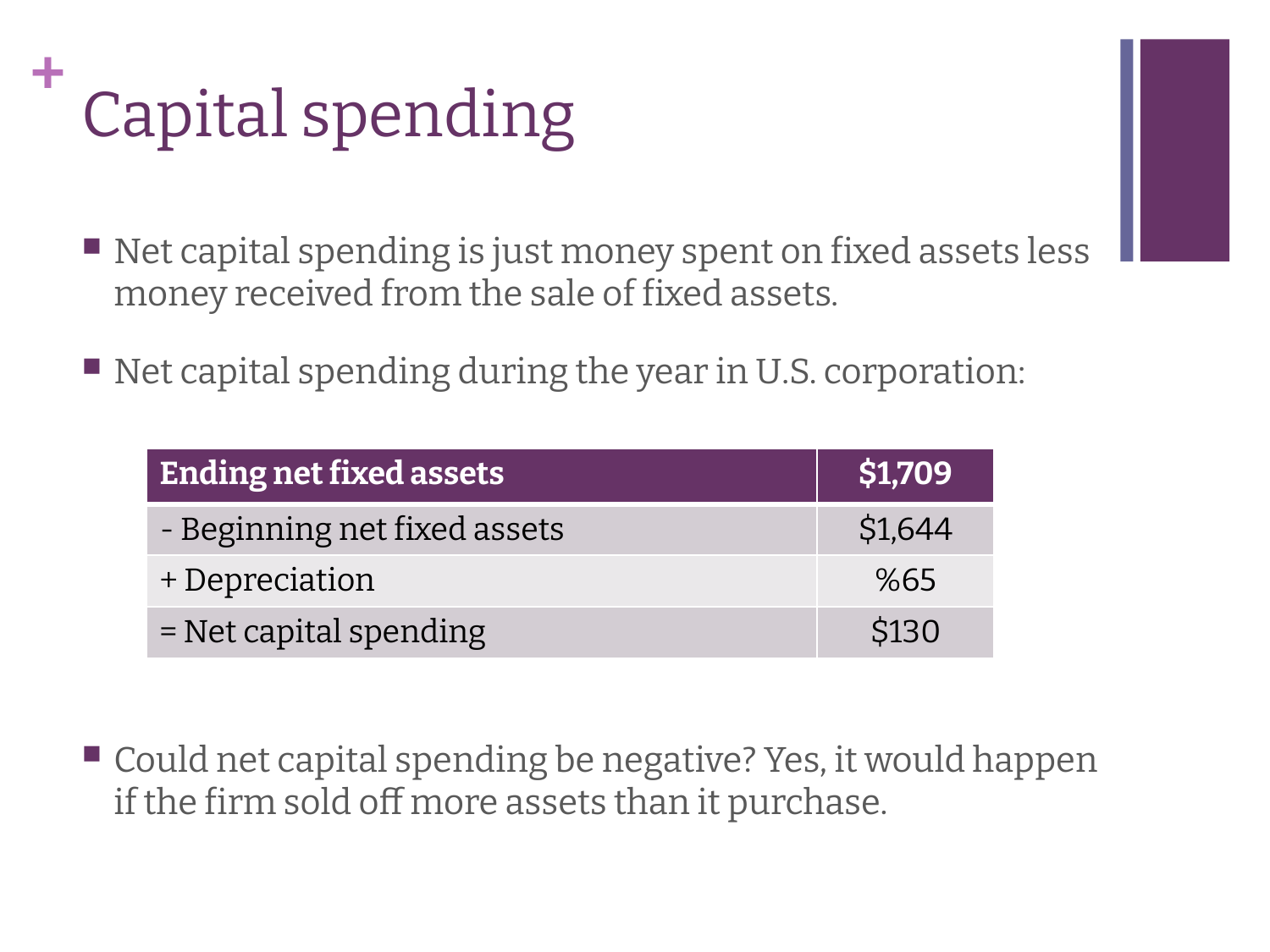

# Capital spending
Net capital spending is just money spent on fixed assets less money received from the sale of fixed assets.
Net capital spending during the year in U.S. corporation:

Could net capital spending be negative? Yes, it would happen if the firm sold off more assets than it purchase.

| Ending net fixed assets | $1,709 |
| --- | --- |
| - Beginning net fixed assets | $1,644 |
| + Depreciation | %65 |
| = Net capital spending | $130 |